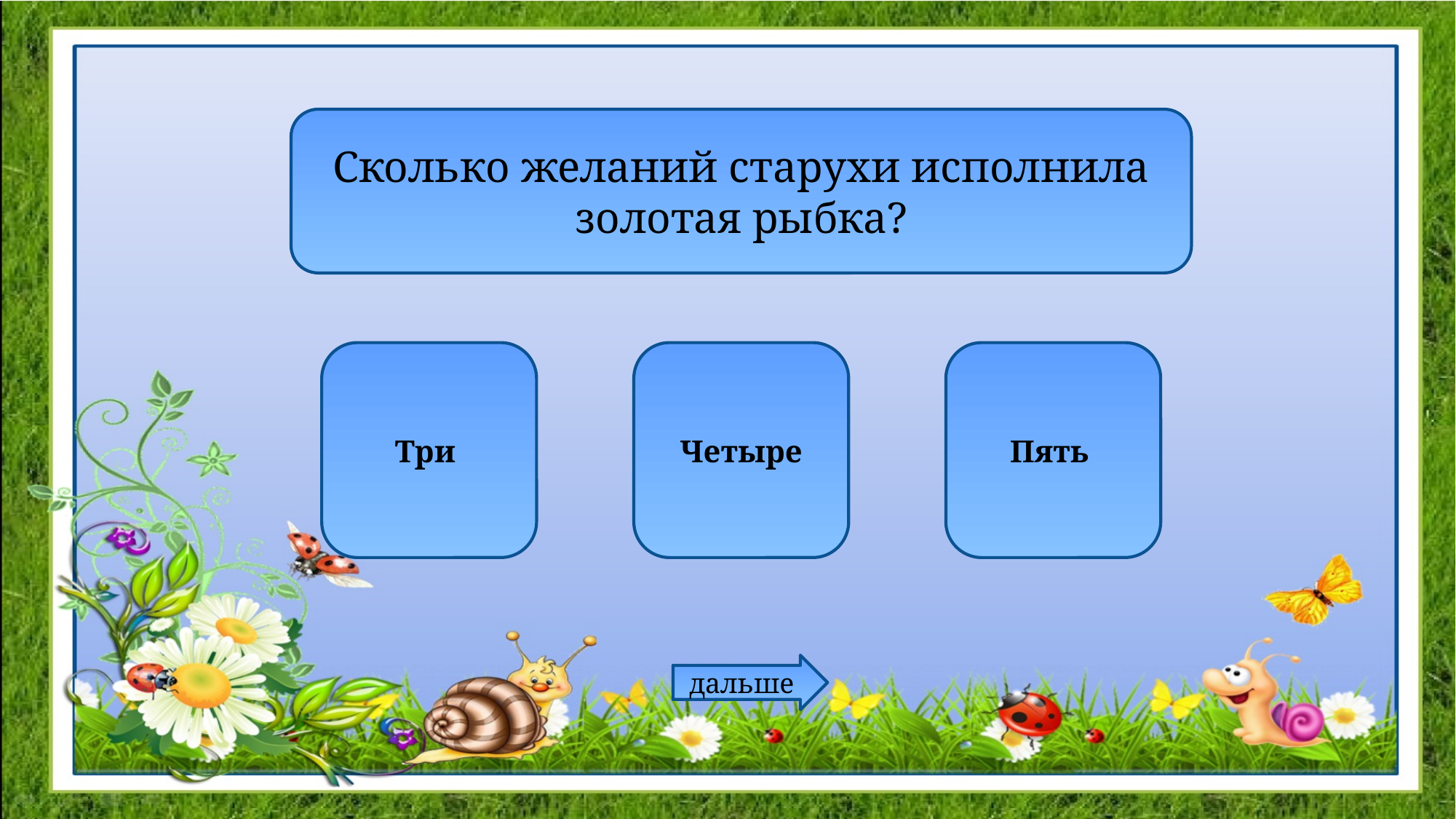

Сколько желаний старухи исполнила золотая рыбка?
Три
Четыре
Пять
дальше